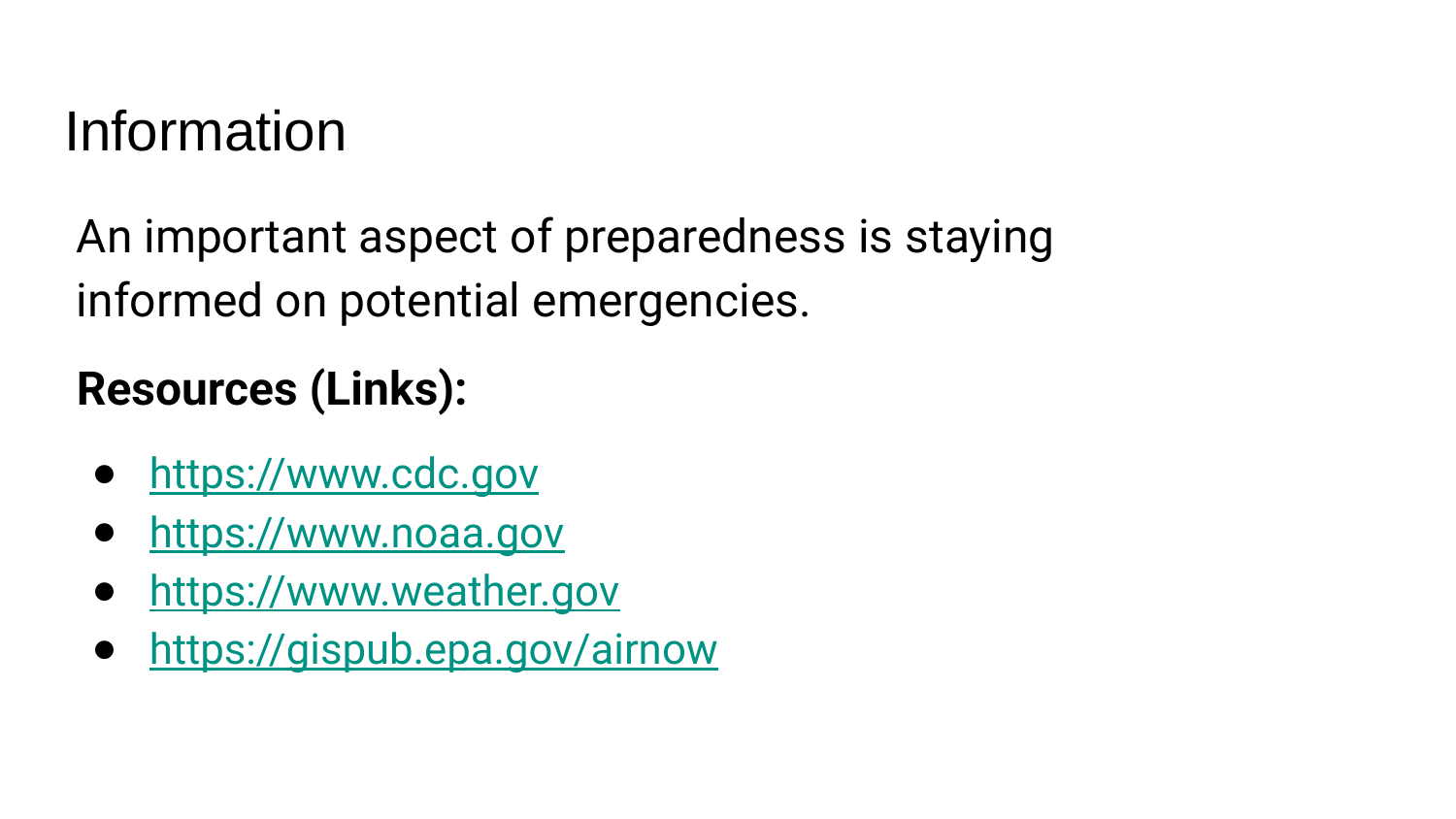

# Information
An important aspect of preparedness is staying informed on potential emergencies.
Resources (Links):
https://www.cdc.gov
https://www.noaa.gov
https://www.weather.gov
https://gispub.epa.gov/airnow